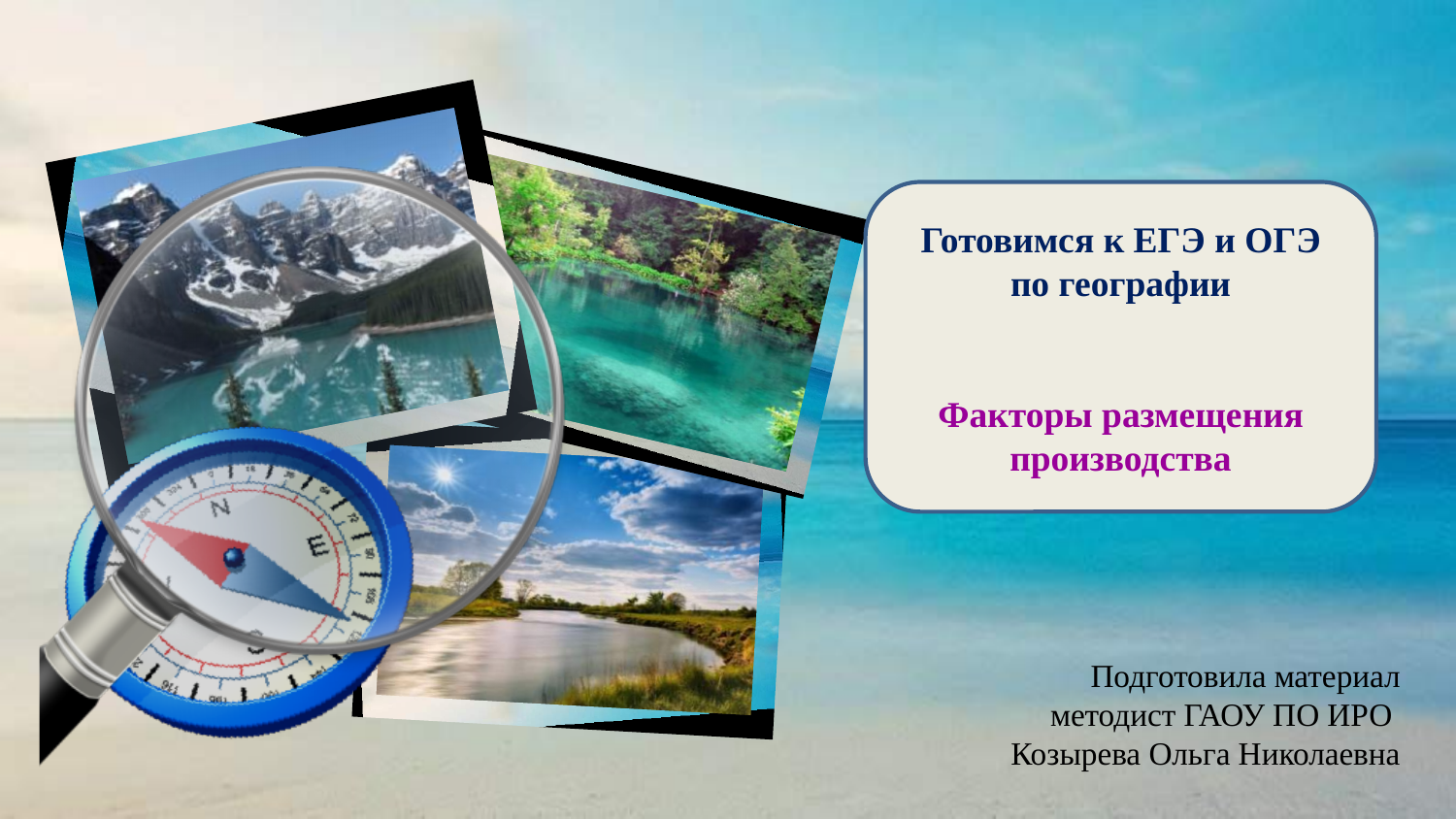

Готовимся к ЕГЭ и ОГЭ
по географии

Факторы размещения производства
Подготовила материал
методист ГАОУ ПО ИРО
Козырева Ольга Николаевна